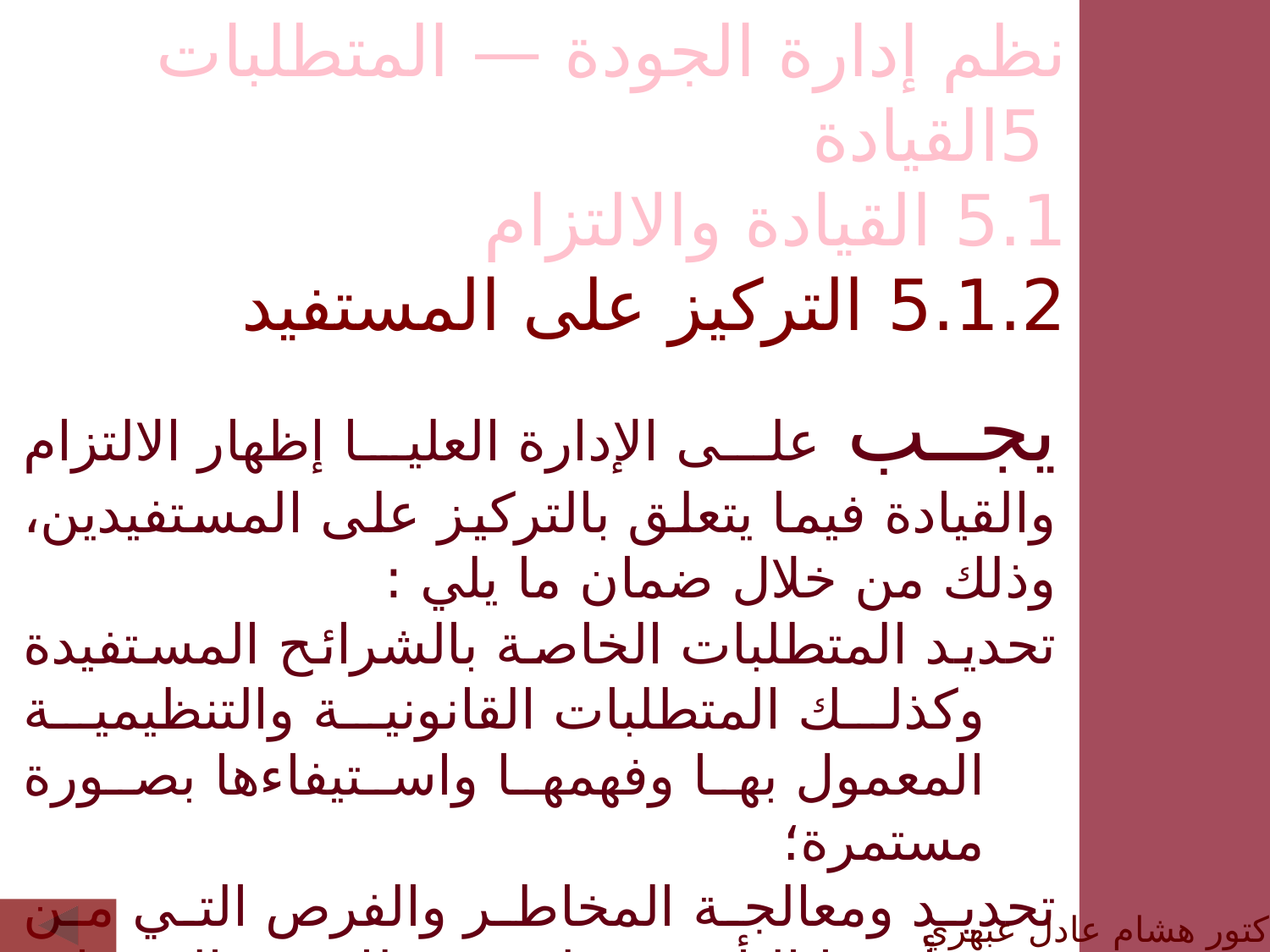

نظم إدارة الجودة — المتطلبات
 5القيادة
5.1 القيادة والالتزام
5.1.2 التركيز على المستفيد

يجب على الإدارة العليا إظهار الالتزام والقيادة فيما يتعلق بالتركيز على المستفيدين، وذلك من خلال ضمان ما يلي :
تحديد المتطلبات الخاصة بالشرائح المستفيدة وكذلك المتطلبات القانونية والتنظيمية المعمول بها وفهمها واستيفاءها بصورة مستمرة؛
تحديد ومعالجة المخاطر والفرص التي من شأنها التأثير على مطابقة المنتجات والخدمات وقدرة المؤسسة على تعزيز رضا المستفيدين؛
الحفاظ على التركيز على تعزيز رضا المستفيد.

الدكتور هشام عادل عبهري